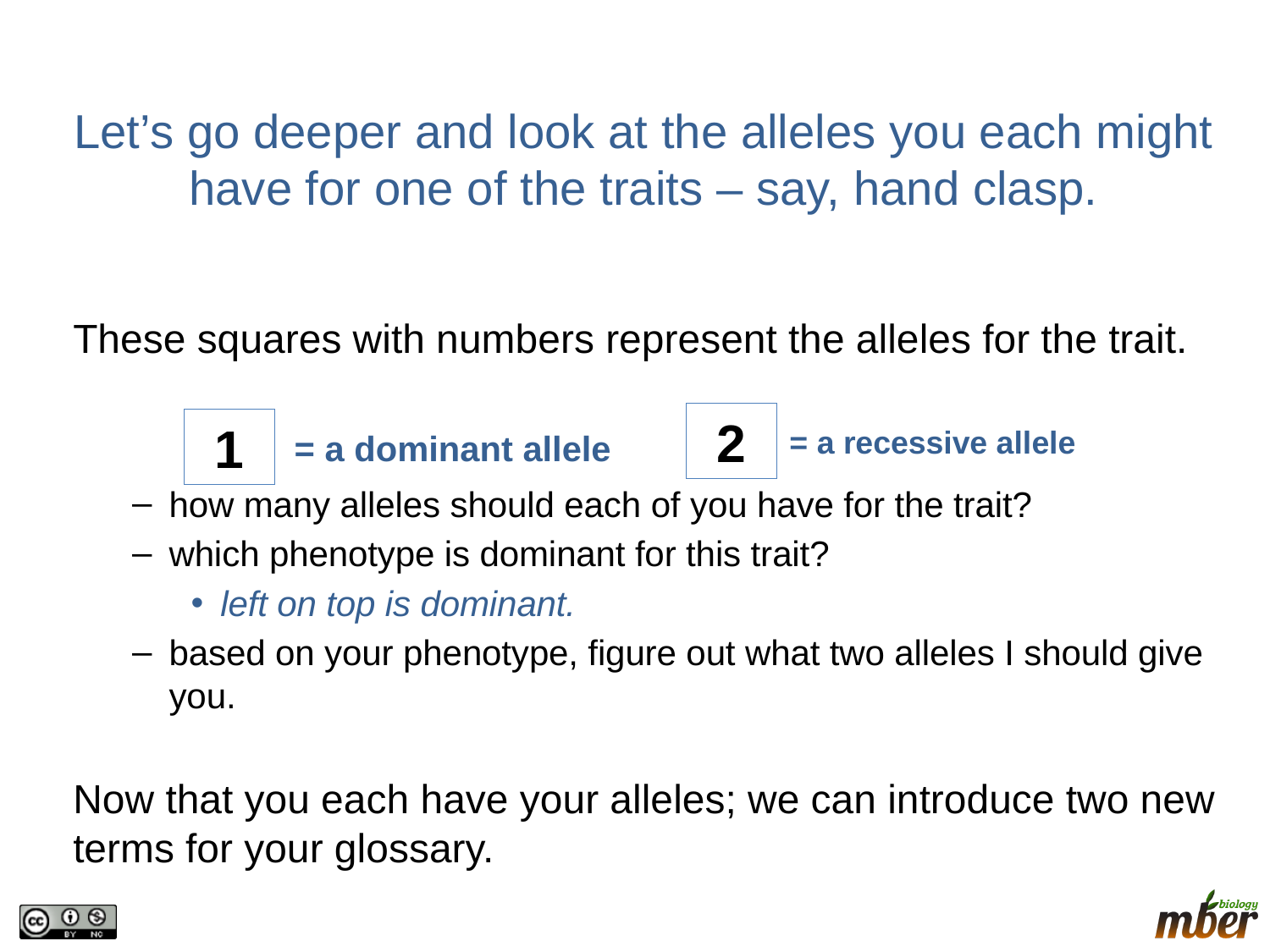

Let’s go deeper and look at the alleles you each might have for one of the traits – say, hand clasp.
These squares with numbers represent the alleles for the trait.

how many alleles should each of you have for the trait?
which phenotype is dominant for this trait?
left on top is dominant.
based on your phenotype, figure out what two alleles I should give you.

Now that you each have your alleles; we can introduce two new terms for your glossary.

2
1
= a recessive allele
= a dominant allele